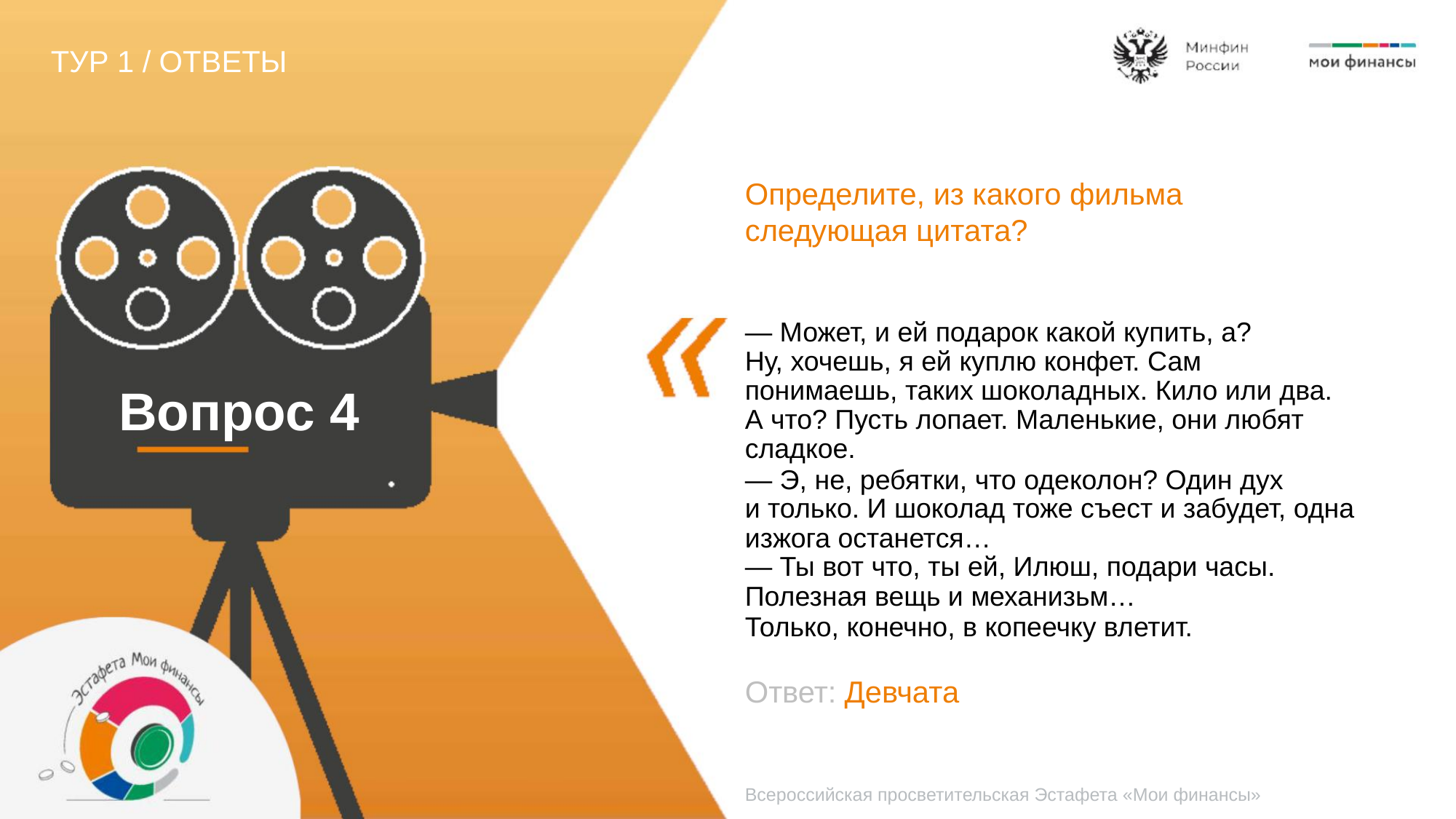

ТУР 1 / ОТВЕТЫ
Определите, из какого фильма
следующая цитата?
— Может, и ей подарок какой купить, а?
Ну, хочешь, я ей куплю конфет. Сам
понимаешь, таких шоколадных. Кило или два.
А что? Пусть лопает. Маленькие, они любят
сладкое.
Вопрос 4
— Э, не, ребятки, что одеколон? Один дух
и только. И шоколад тоже съест и забудет, одна
изжога останется…
— Ты вот что, ты ей, Илюш, подари часы.
Полезная вещь и механизьм…
Только, конечно, в копеечку влетит.
Ответ: Девчата
Всероссийская просветительская Эстафета «Мои финансы»